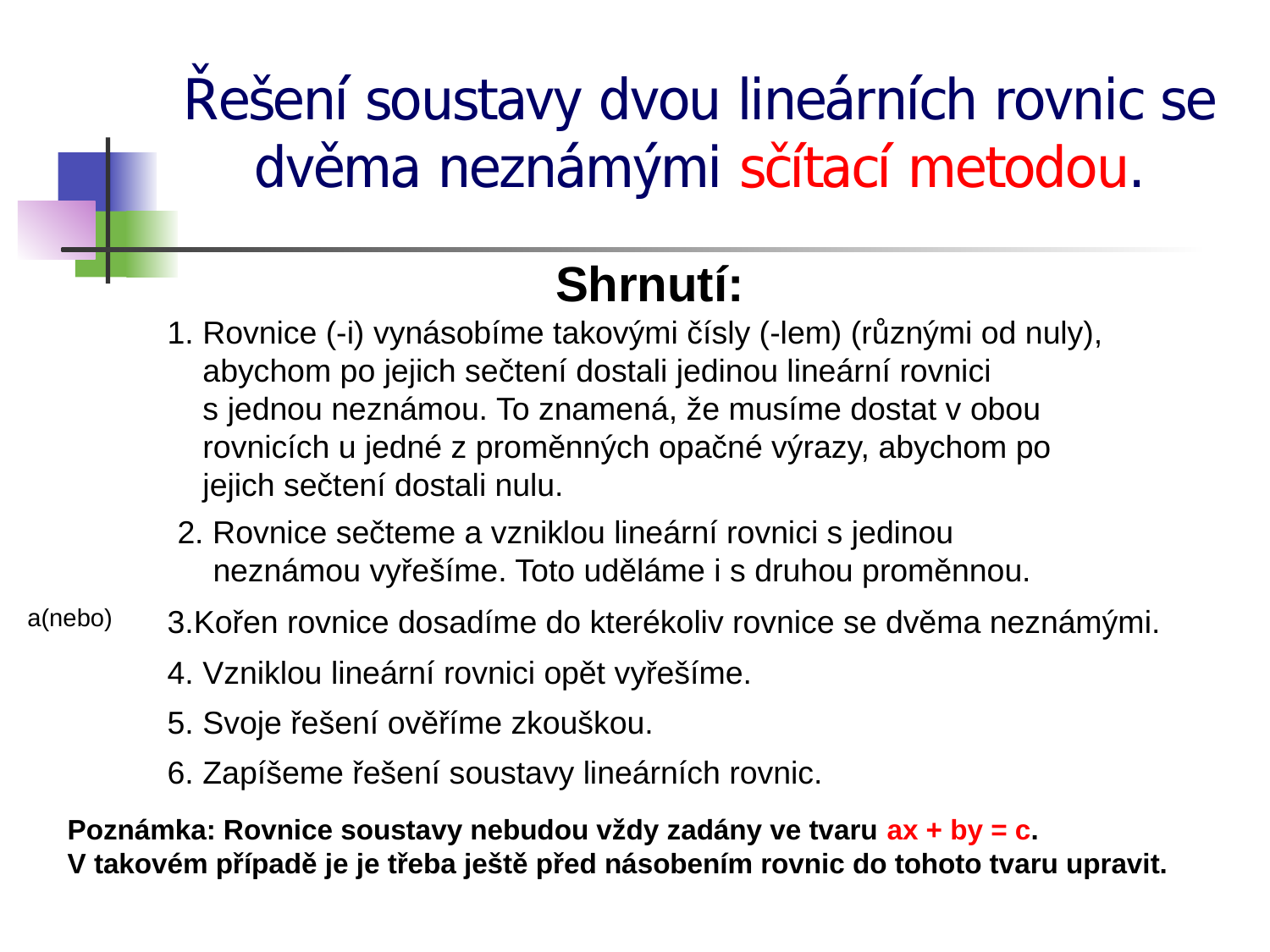

# Řešení soustavy dvou lineárních rovnic se dvěma neznámými sčítací metodou.
Shrnutí:
1. Rovnice (-i) vynásobíme takovými čísly (-lem) (různými od nuly),
    abychom po jejich sečtení dostali jedinou lineární rovnici
    s jednou neznámou. To znamená, že musíme dostat v obou
    rovnicích u jedné z proměnných opačné výrazy, abychom po
    jejich sečtení dostali nulu.
2. Rovnice sečteme a vzniklou lineární rovnici s jedinou
    neznámou vyřešíme. Toto uděláme i s druhou proměnnou.
a(nebo)
3.Kořen rovnice dosadíme do kterékoliv rovnice se dvěma neznámými.
4. Vzniklou lineární rovnici opět vyřešíme.
5. Svoje řešení ověříme zkouškou.
6. Zapíšeme řešení soustavy lineárních rovnic.
Poznámka: Rovnice soustavy nebudou vždy zadány ve tvaru ax + by = c.
V takovém případě je je třeba ještě před násobením rovnic do tohoto tvaru upravit.